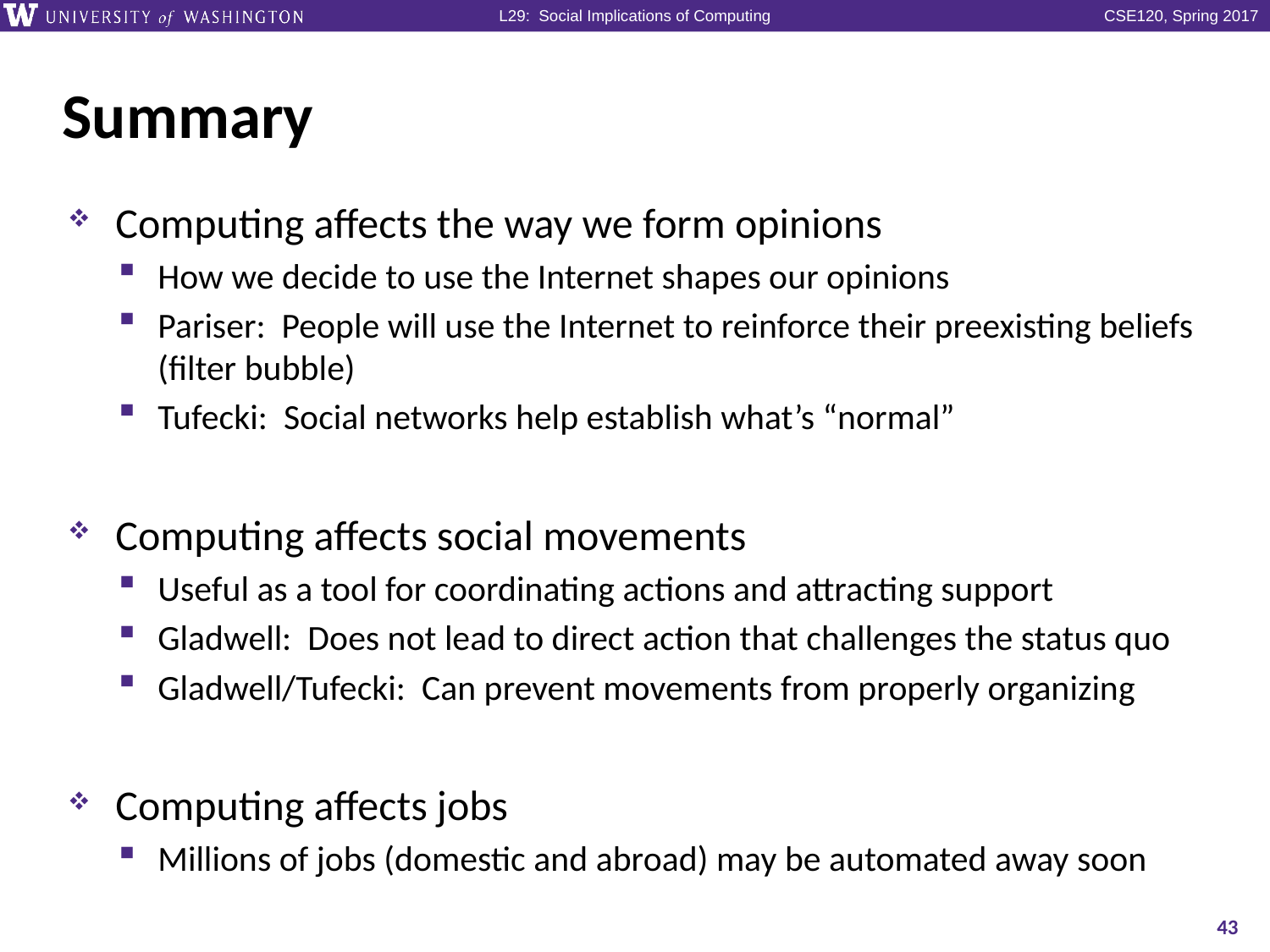

# Summary
Computing affects the way we form opinions
How we decide to use the Internet shapes our opinions
Pariser:  People will use the Internet to reinforce their preexisting beliefs (filter bubble)
Tufecki:  Social networks help establish what’s “normal”

Computing affects social movements
Useful as a tool for coordinating actions and attracting support
Gladwell:  Does not lead to direct action that challenges the status quo
Gladwell/Tufecki:  Can prevent movements from properly organizing

Computing affects jobs
Millions of jobs (domestic and abroad) may be automated away soon
43